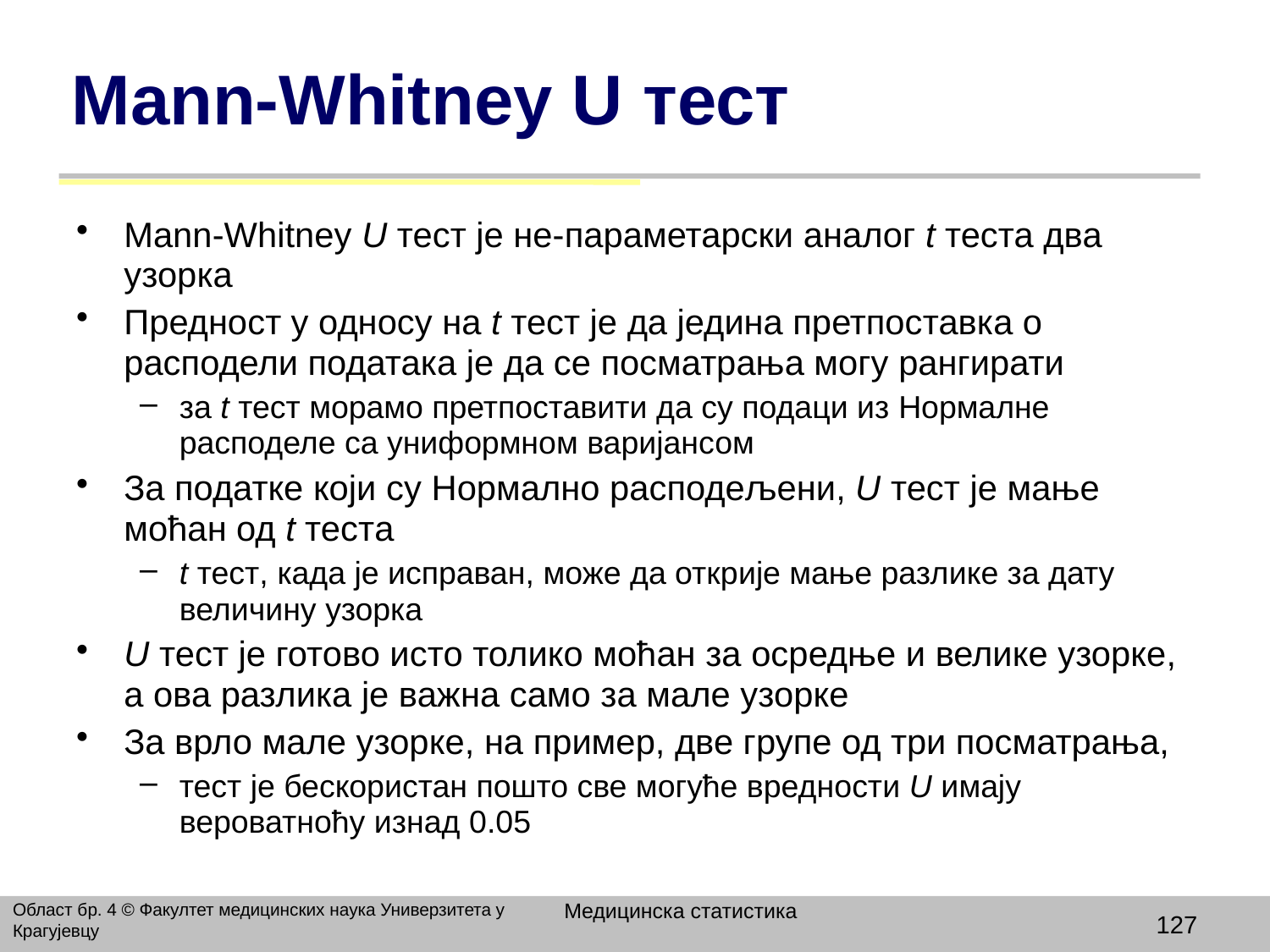

# Мann-Whitney U тест
Мann-Whitney U тест је не-параметарски аналог t теста два узорка
Предност у односу на t тест је да једина претпоставка о расподели података је да се посматрања могу рангирати
за t тест морамо претпоставити да су подаци из Нормалне расподеле са униформном варијансом
За податке који су Нормално расподељени, U тест је мање моћан од t теста
t тест, када је исправан, може да открије мање разлике за дату величину узорка
U тест је готово исто толико моћан за осредње и велике узорке, а ова разлика је важна само за мале узорке
За врло мале узорке, на пример, две групе од три посматрања,
тест је бескористан пошто све могуће вредности U имају вероватноћу изнад 0.05
Медицинска статистика
Област бр. 4 © Факултет медицинских наука Универзитета у Крагујевцу
127